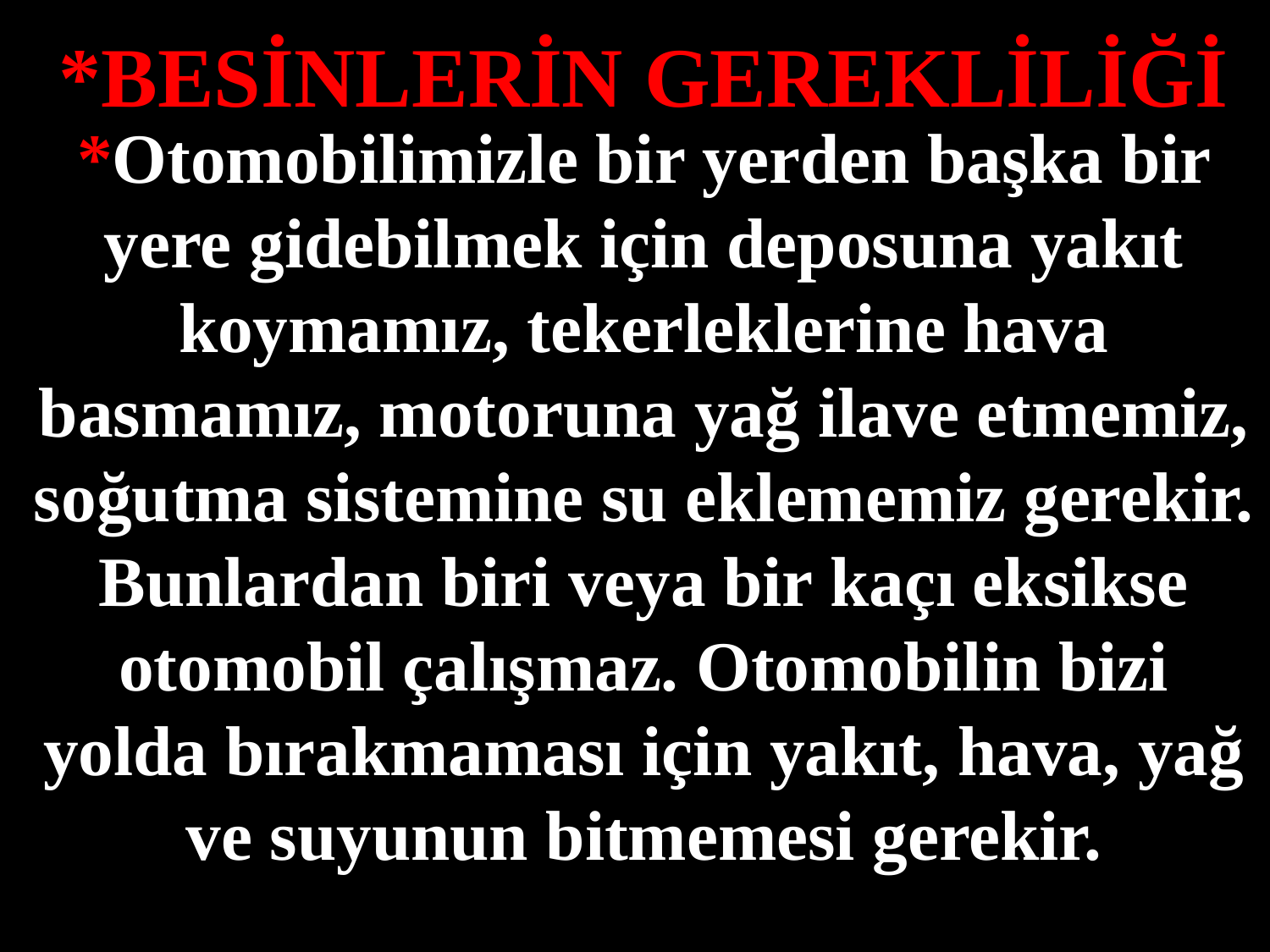

*BESİNLERİN GEREKLİLİĞİ
*Otomobilimizle bir yerden başka bir yere gidebilmek için deposuna yakıt koymamız, tekerleklerine hava basmamız, motoruna yağ ilave etmemiz, soğutma sistemine su eklememiz gerekir. Bunlardan biri veya bir kaçı eksikse otomobil çalışmaz. Otomobilin bizi yolda bırakmaması için yakıt, hava, yağ ve suyunun bitmemesi gerekir.
#